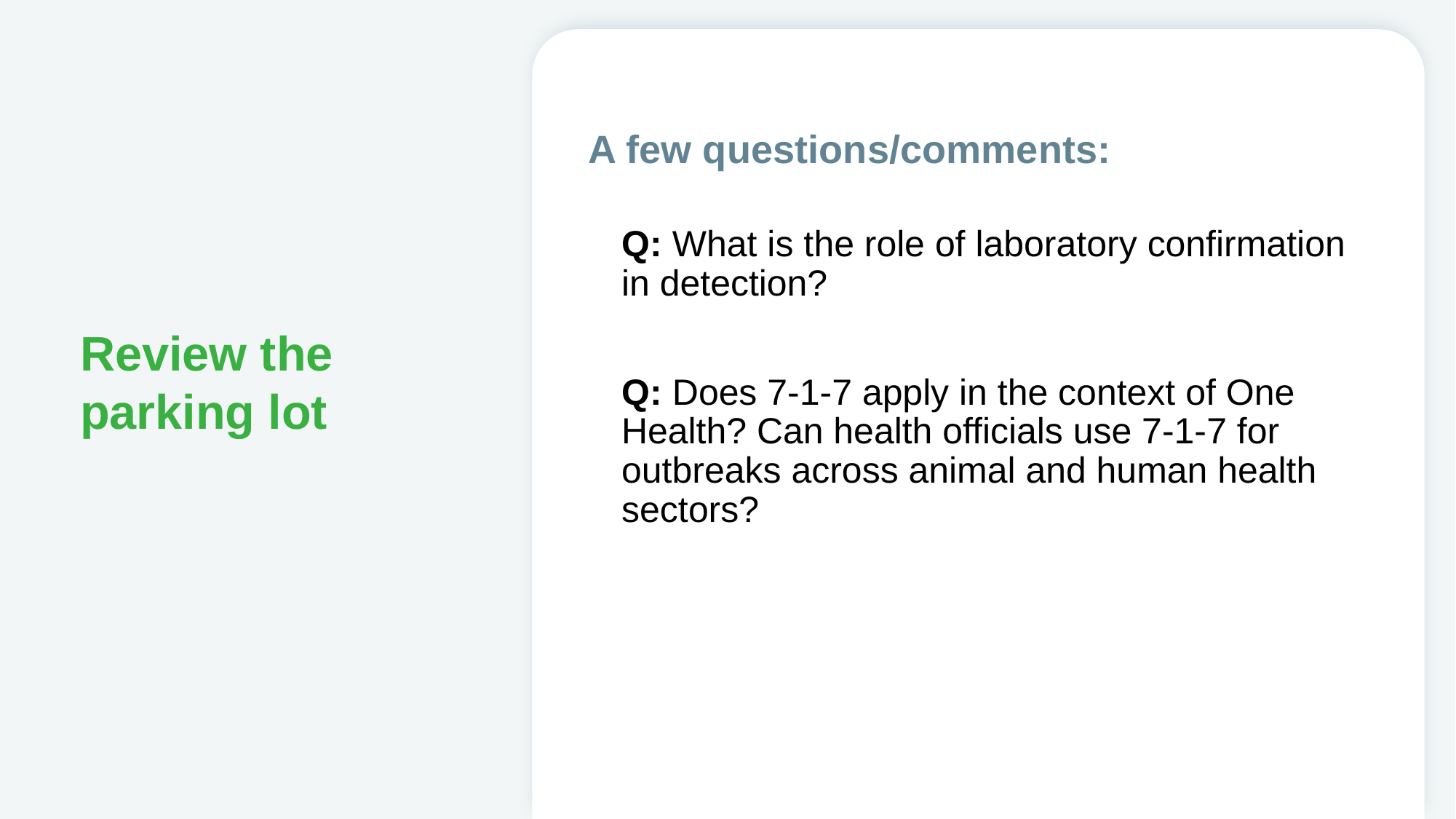

A few questions/comments:
# Review the parking lot
Q: What is the role of laboratory confirmation in detection?

Q: Does 7-1-7 apply in the context of One Health? Can health officials use 7-1-7 for outbreaks across animal and human health sectors?